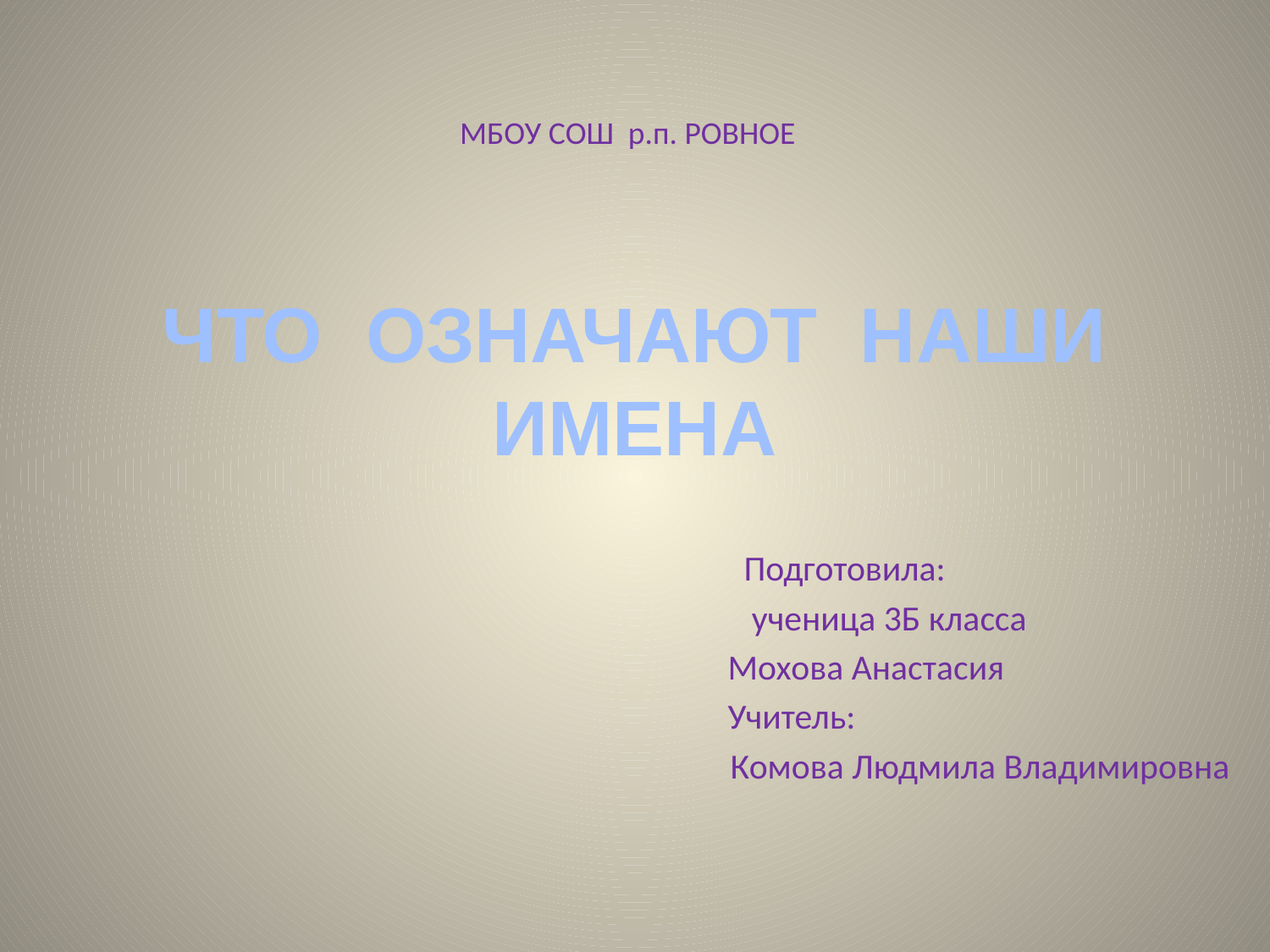

МБОУ СОШ  р.п. РОВНОЕ
# ЧТО  ОЗНАЧАЮТ  НАШИ ИМЕНА
  Подготовила:
   ученица 3Б класса
Мохова Анастасия
Учитель:
Комова Людмила Владимировна